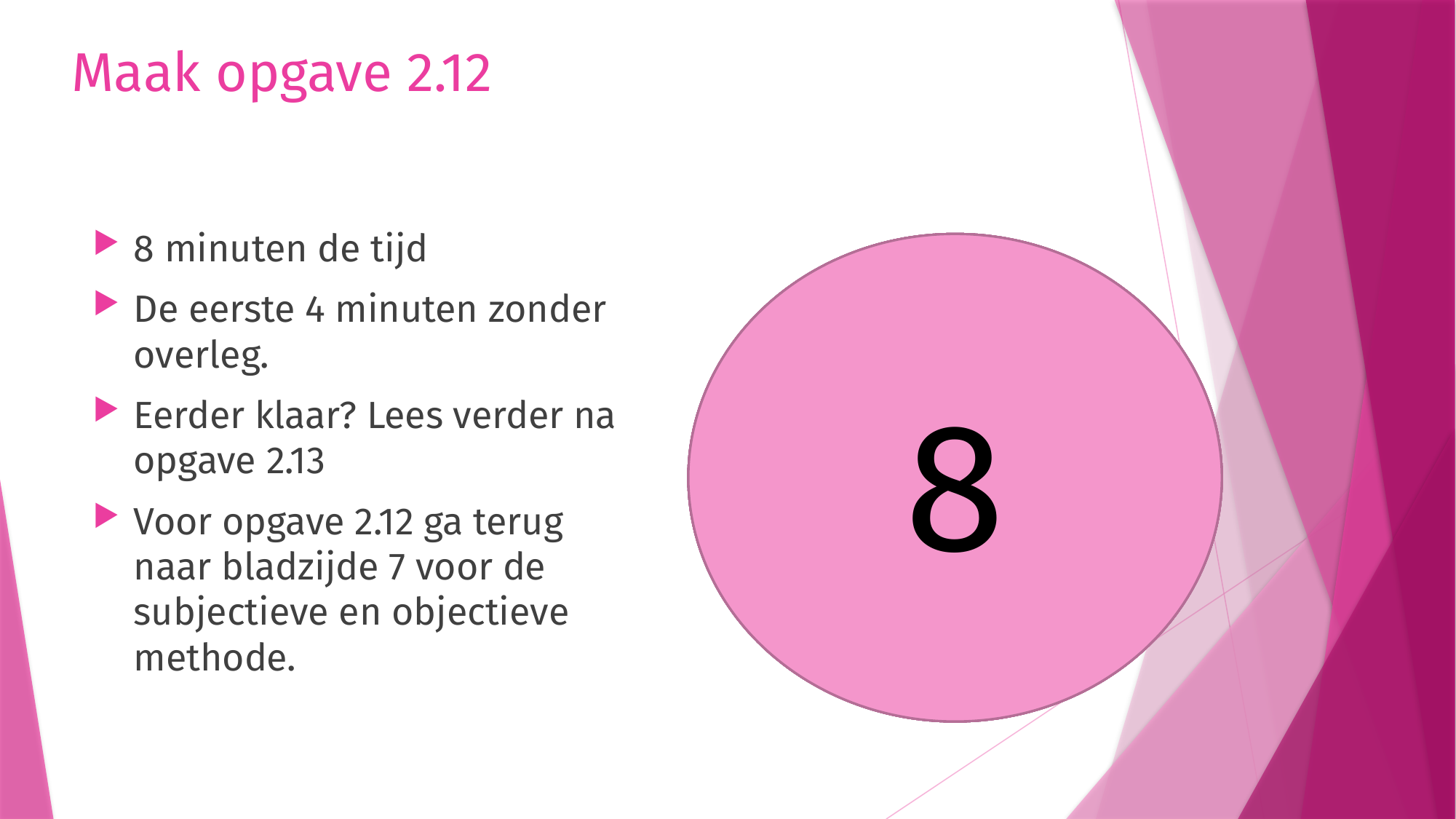

# Maak opgave 2.12
8 minuten de tijd
De eerste 4 minuten zonder overleg.
Eerder klaar? Lees verder na opgave 2.13
Voor opgave 2.12 ga terug naar bladzijde 7 voor de subjectieve en objectieve methode.
8
5
6
7
4
3
1
2